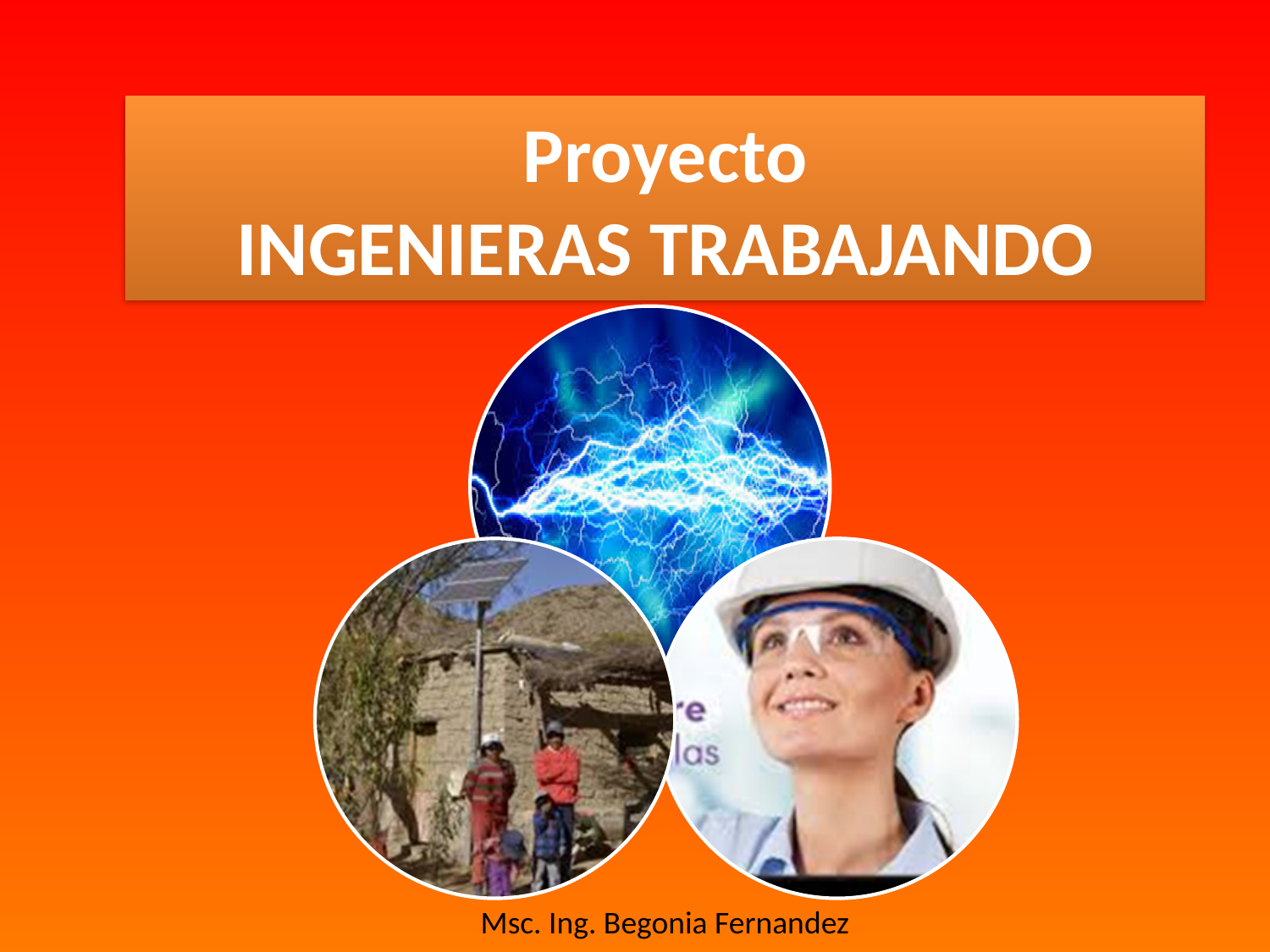

# Proyecto INGENIERAS TRABAJANDO

Msc. Ing. Begonia Fernandez